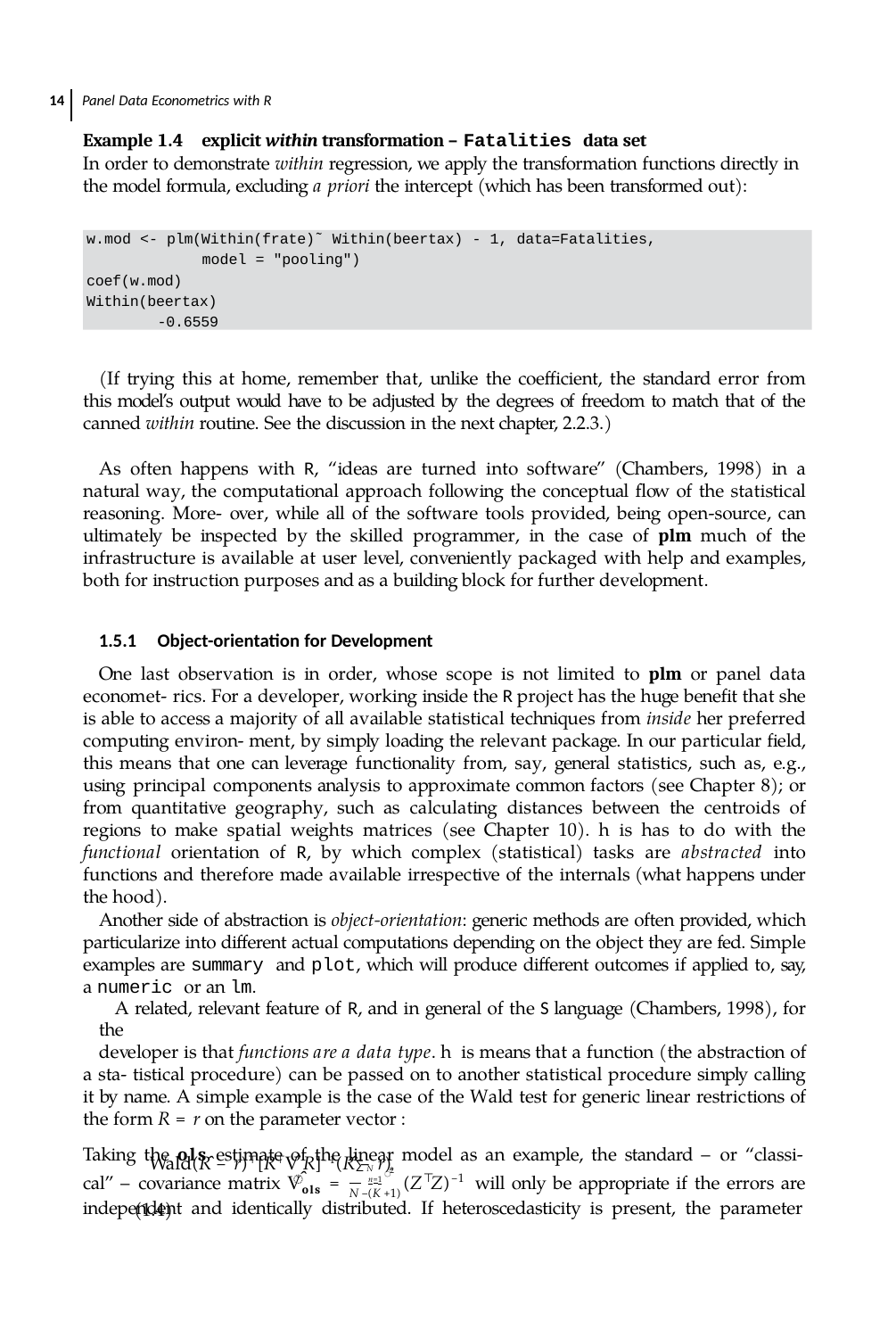

14  Panel Data Econometrics with R

Example 1.4  explicit within transformation – Fatalities data set
In order to demonstrate within regression, we apply the transformation functions directly in the model formula, excluding a priori the intercept (which has been transformed out):

w.mod <- plm(Within(frate) ̃ Within(beertax) - 1, data=Fatalities,
model = "pooling")
coef(w.mod) Within(beertax)
-0.6559
(If trying this at home, remember that, unlike the coeﬃcient, the standard error from this model’s output would have to be adjusted by the degrees of freedom to match that of the canned within routine. See the discussion in the next chapter, 2.2.3.)

As often happens with R, “ideas are turned into software” (Chambers, 1998) in a natural way, the computational approach following the conceptual flow of the statistical reasoning. More- over, while all of the software tools provided, being open-source, can ultimately be inspected by the skilled programmer, in the case of plm much of the infrastructure is available at user level, conveniently packaged with help and examples, both for instruction purposes and as a building block for further development.

1.5.1  Object-orientation for Development
One last observation is in order, whose scope is not limited to plm or panel data economet- rics. For a developer, working inside the R project has the huge beneﬁt that she is able to access a majority of all available statistical techniques from inside her preferred computing environ- ment, by simply loading the relevant package. In our particular ﬁeld, this means that one can leverage functionality from, say, general statistics, such as, e.g., using principal components analysis to approximate common factors (see Chapter 8); or from quantitative geography, such as calculating distances between the centroids of regions to make spatial weights matrices (see Chapter 10). his has to do with the functional orientation of R, by which complex (statistical) tasks are abstracted into functions and therefore made available irrespective of the internals (what happens under the hood).
Another side of abstraction is object-orientation: generic methods are often provided, which particularize into different actual computations depending on the object they are fed. Simple examples are summary and plot, which will produce different outcomes if applied to, say, a numeric or an lm.
A related, relevant feature of R, and in general of the S language (Chambers, 1998), for the
developer is that functions are a data type. his means that a function (the abstraction of a sta- tistical procedure) can be passed on to another statistical procedure simply calling it by name. A simple example is the case of the Wald test for generic linear restrictions of the form R = r on the parameter vector :
Wald(R̂ – r)⊤[R⊤V̂ R]–1(R̂ – r)	(1.4)
Taking the ols estimate of the linear model as an example, the standard – or “classi-
∑
N
2
̂
̂
  n=1		⊤	–1
(Z Z)	will only be appropriate if the errors are
cal” – covariance matrix V
=
ols
N –(K +1)
independent and identically distributed. If heteroscedasticity is present, the parameter